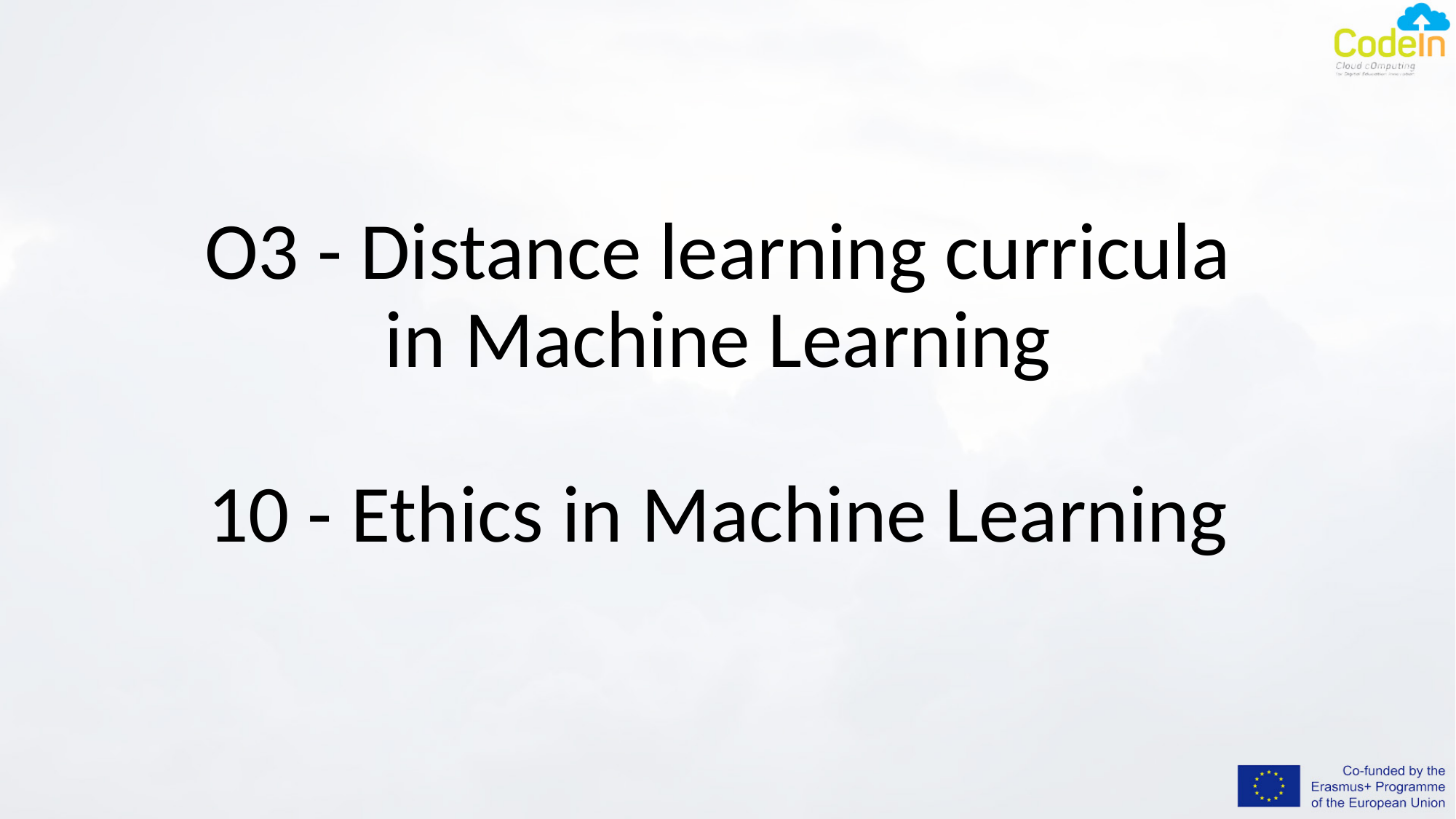

# O3 - Distance learning curricula in Machine Learning 10 - Ethics in Machine Learning